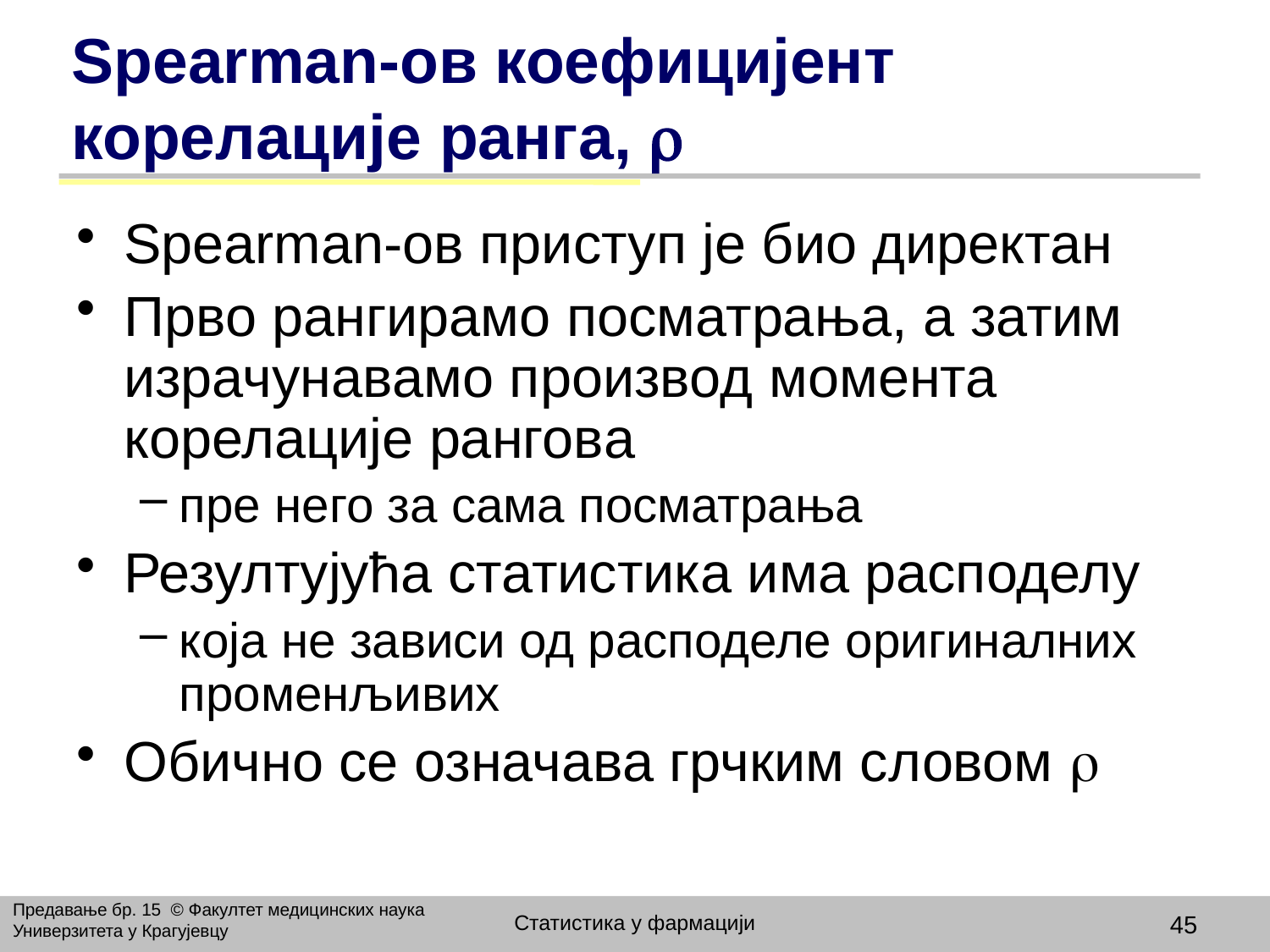

# Spearman-ов коефицијент корелације ранга, ρ
Spearman-ов приступ је био директан
Прво рангирамо посматрања, а затим израчунавамо производ момента корелације рангова
пре него за сама посматрања
Резултујућа статистика има расподелу
која не зависи од расподеле оригиналних променљивих
Oбично се означава грчким словом ρ
Предавање бр. 15  © Факултет медицинских наука Универзитета у Крагујевцу
Статистика у фармацији
45